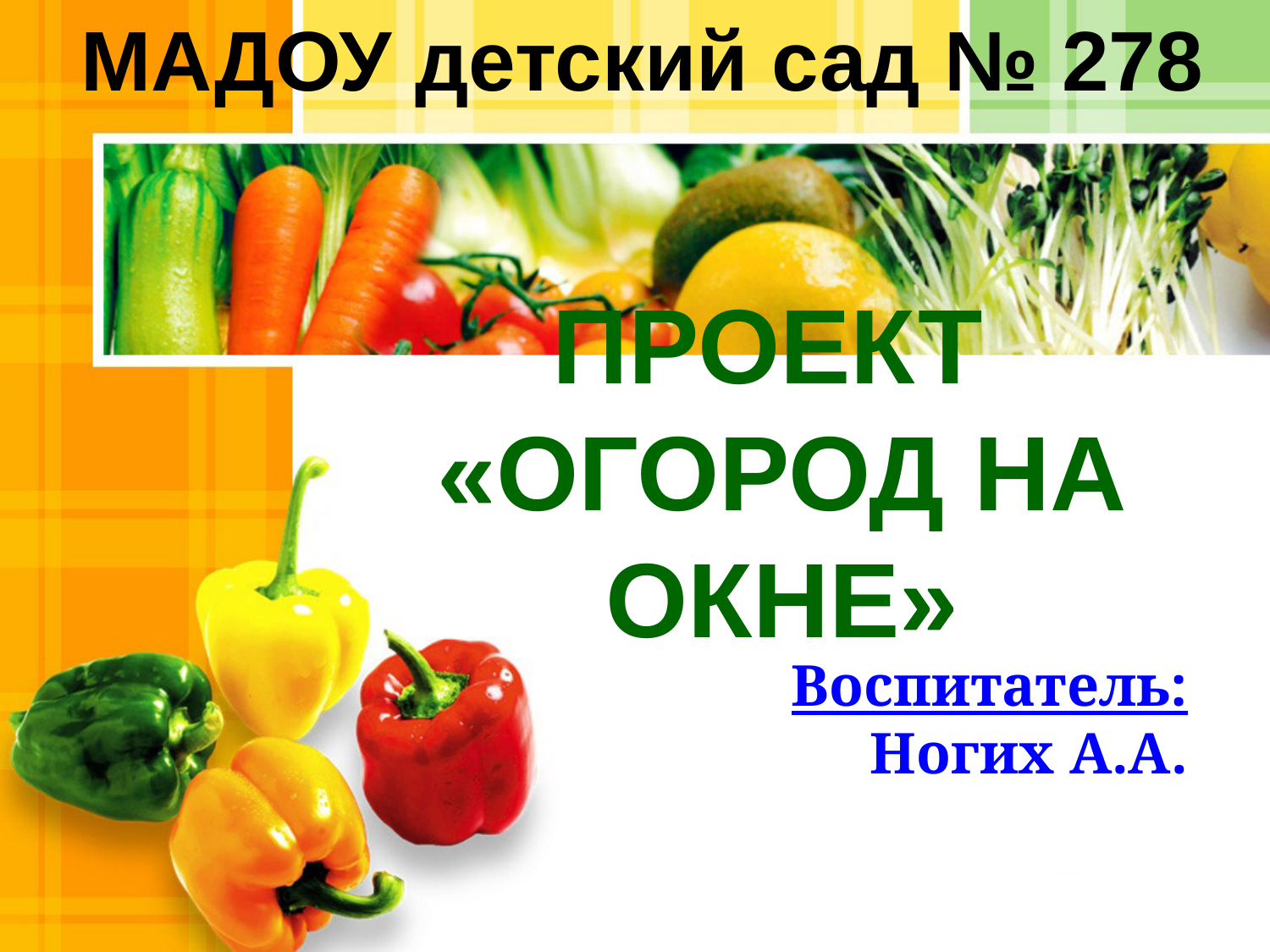

МАДОУ детский сад № 278
# ПРОЕКТ «ОГОРОД НА ОКНЕ»

Воспитатель:
Ногих А.А.